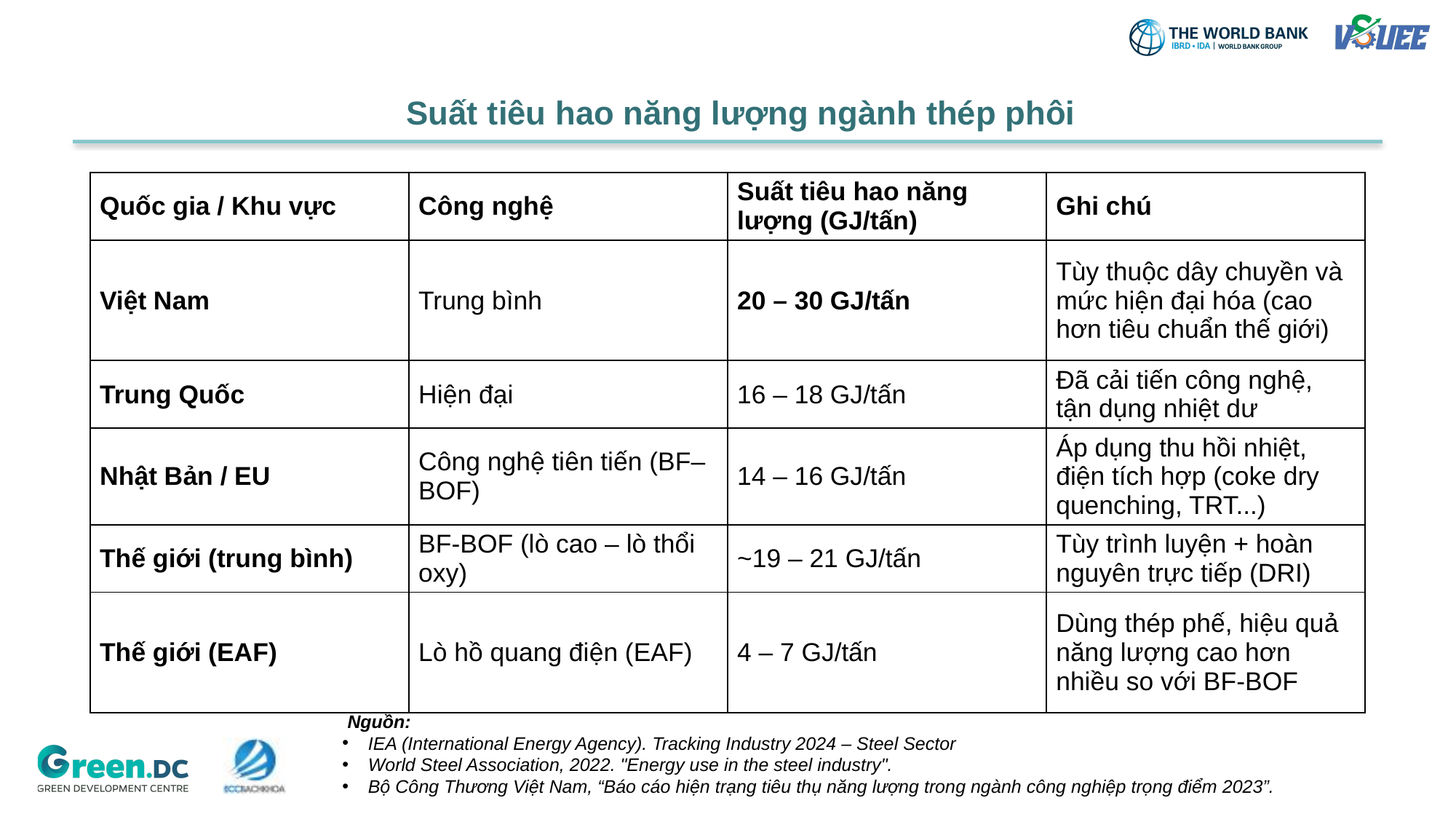

Suất tiêu hao năng lượng ngành thép phôi
| Quốc gia / Khu vực | Công nghệ | Suất tiêu hao năng lượng (GJ/tấn) | Ghi chú |
| --- | --- | --- | --- |
| Việt Nam | Trung bình | 20 – 30 GJ/tấn | Tùy thuộc dây chuyền và mức hiện đại hóa (cao hơn tiêu chuẩn thế giới) |
| Trung Quốc | Hiện đại | 16 – 18 GJ/tấn | Đã cải tiến công nghệ, tận dụng nhiệt dư |
| Nhật Bản / EU | Công nghệ tiên tiến (BF–BOF) | 14 – 16 GJ/tấn | Áp dụng thu hồi nhiệt, điện tích hợp (coke dry quenching, TRT...) |
| Thế giới (trung bình) | BF-BOF (lò cao – lò thổi oxy) | ~19 – 21 GJ/tấn | Tùy trình luyện + hoàn nguyên trực tiếp (DRI) |
| Thế giới (EAF) | Lò hồ quang điện (EAF) | 4 – 7 GJ/tấn | Dùng thép phế, hiệu quả năng lượng cao hơn nhiều so với BF-BOF |
 Nguồn:
IEA (International Energy Agency). Tracking Industry 2024 – Steel Sector
World Steel Association, 2022. "Energy use in the steel industry".
Bộ Công Thương Việt Nam, “Báo cáo hiện trạng tiêu thụ năng lượng trong ngành công nghiệp trọng điểm 2023”.